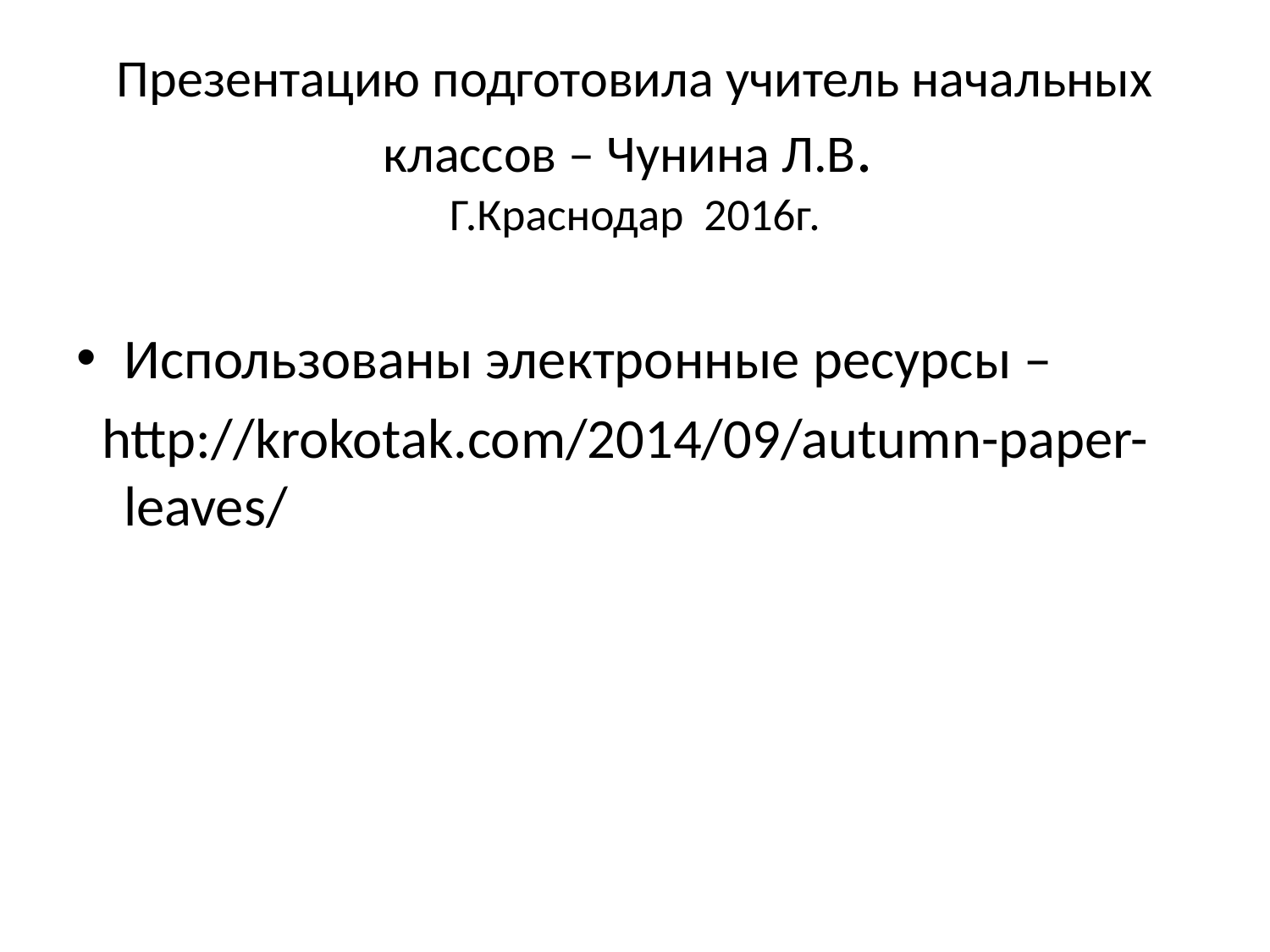

# Презентацию подготовила учитель начальных классов – Чунина Л.В. Г.Краснодар  2016г.
Использованы электронные ресурсы –
  http://krokotak.com/2014/09/autumn-paper-leaves/